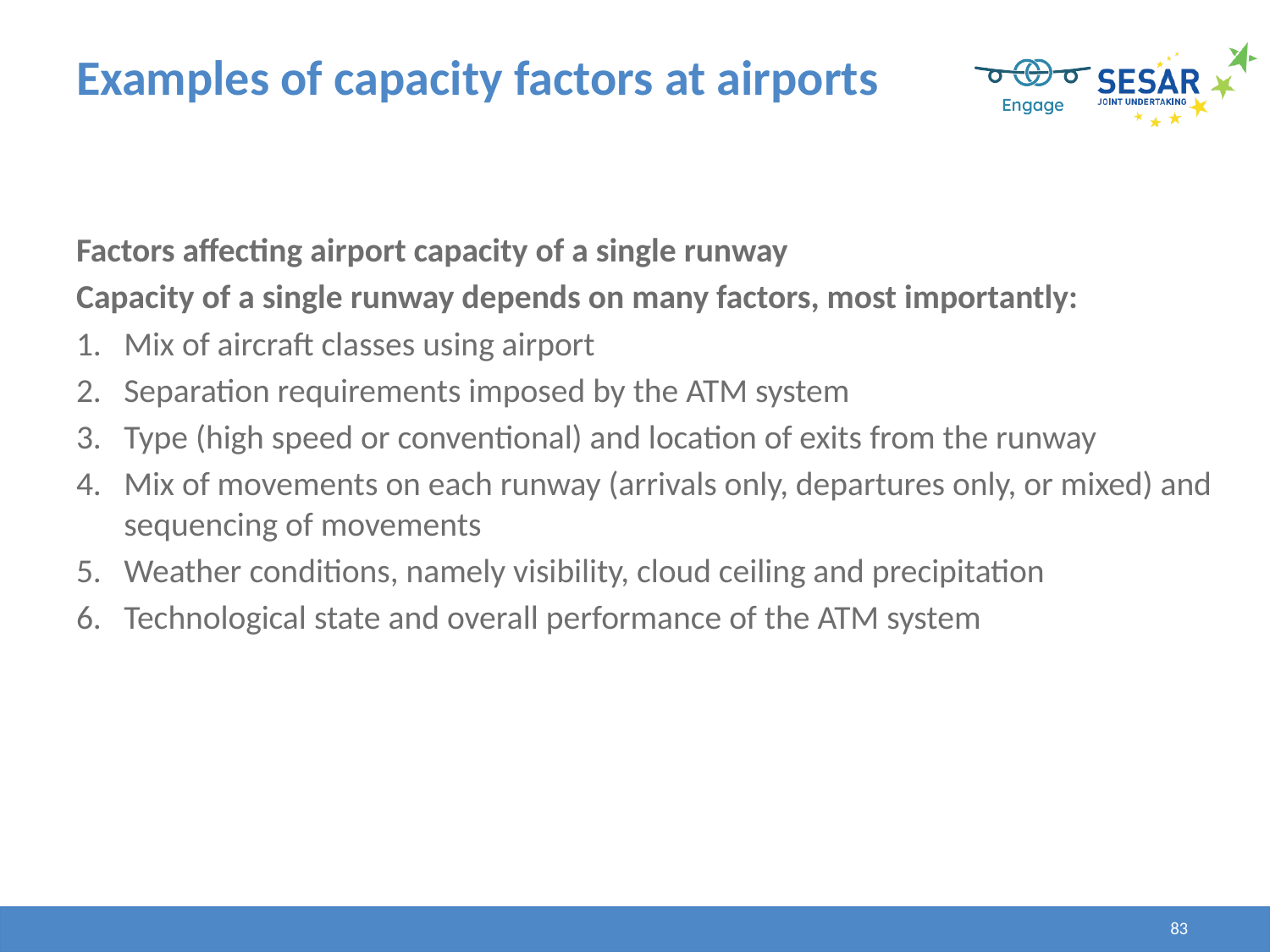

# Examples of capacity factors at airports
Factors affecting airport capacity of a single runway
Capacity of a single runway depends on many factors, most importantly:
Mix of aircraft classes using airport
Separation requirements imposed by the ATM system
Type (high speed or conventional) and location of exits from the runway
Mix of movements on each runway (arrivals only, departures only, or mixed) and sequencing of movements
Weather conditions, namely visibility, cloud ceiling and precipitation
Technological state and overall performance of the ATM system
83